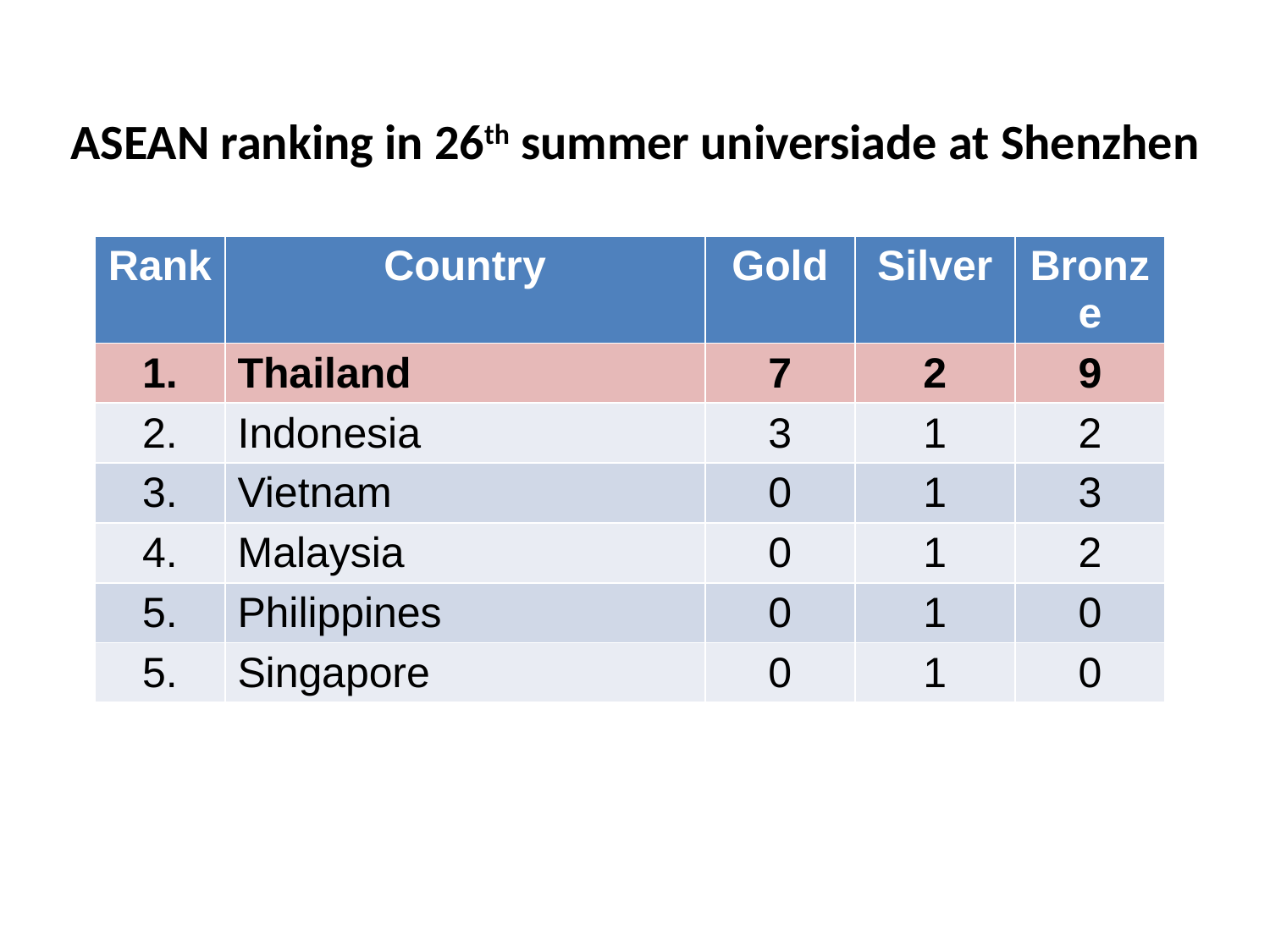

ASEAN ranking in 26th summer universiade at Shenzhen
| Rank | Country | Gold | Silver | Bronze |
| --- | --- | --- | --- | --- |
| 1. | Thailand | 7 | 2 | 9 |
| 2. | Indonesia | 3 | 1 | 2 |
| 3. | Vietnam | 0 | 1 | 3 |
| 4. | Malaysia | 0 | 1 | 2 |
| 5. | Philippines | 0 | 1 | 0 |
| 5. | Singapore | 0 | 1 | 0 |